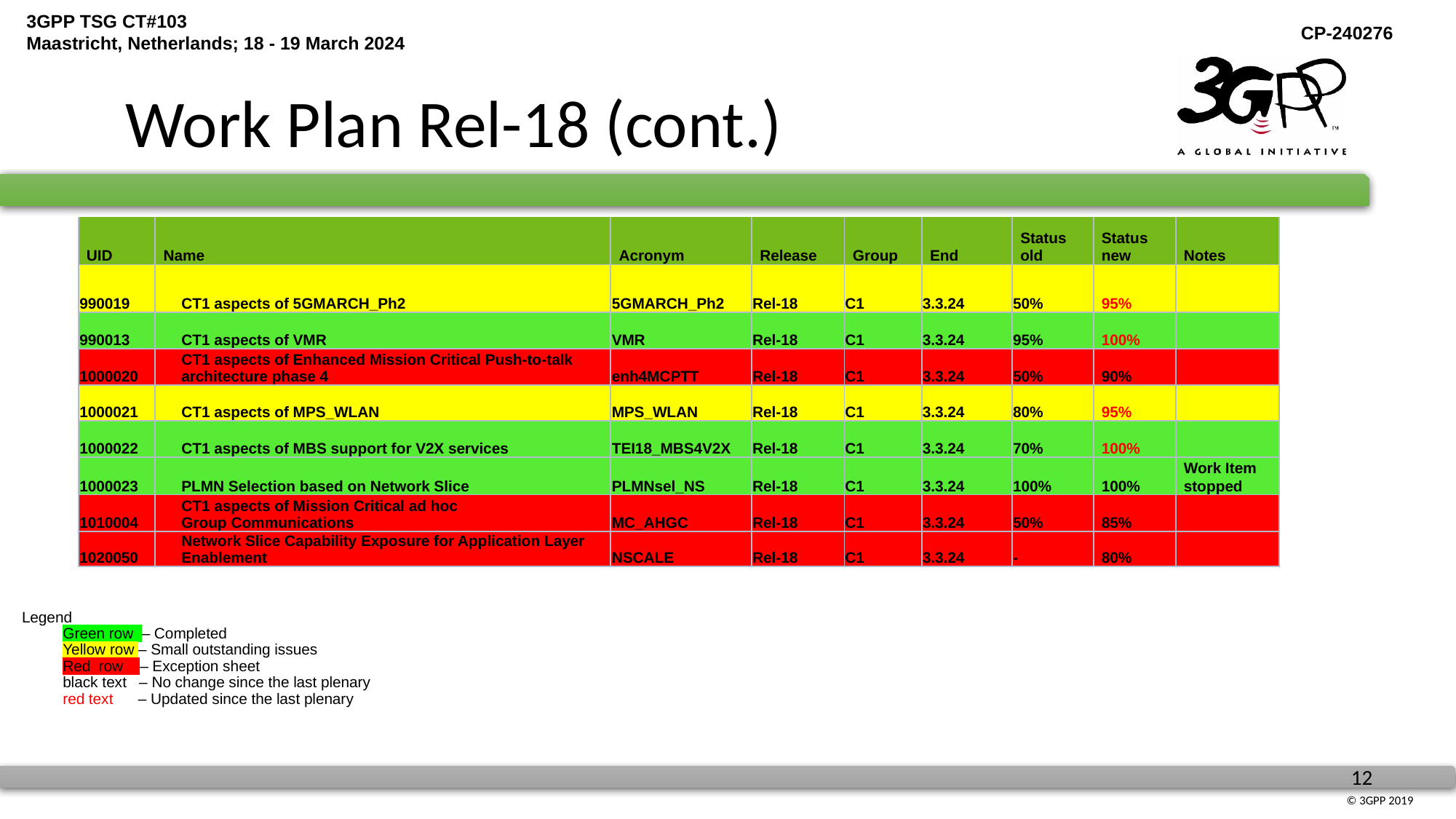

# Work Plan Rel-18 (cont.)
| UID | Name | Acronym | Release | Group | End | Status old | Status new | Notes |
| --- | --- | --- | --- | --- | --- | --- | --- | --- |
| 990019 | CT1 aspects of 5GMARCH\_Ph2 | 5GMARCH\_Ph2 | Rel-18 | C1 | 3.3.24 | 50% | 95% |  |
| 990013 | CT1 aspects of VMR | VMR | Rel-18 | C1 | 3.3.24 | 95% | 100% |  |
| 1000020 | CT1 aspects of Enhanced Mission Critical Push-to-talk architecture phase 4 | enh4MCPTT | Rel-18 | C1 | 3.3.24 | 50% | 90% |  |
| 1000021 | CT1 aspects of MPS\_WLAN | MPS\_WLAN | Rel-18 | C1 | 3.3.24 | 80% | 95% |  |
| 1000022 | CT1 aspects of MBS support for V2X services | TEI18\_MBS4V2X | Rel-18 | C1 | 3.3.24 | 70% | 100% |  |
| 1000023 | PLMN Selection based on Network Slice | PLMNsel\_NS | Rel-18 | C1 | 3.3.24 | 100% | 100% | Work Item stopped |
| 1010004 | CT1 aspects of Mission Critical ad hoc Group Communications | MC\_AHGC | Rel-18 | C1 | 3.3.24 | 50% | 85% |  |
| 1020050 | Network Slice Capability Exposure for Application Layer Enablement | NSCALE | Rel-18 | C1 | 3.3.24 | - | 80% |  |
Legend
Green row  – Completed
	Yellow row – Small outstanding issues
Red  row    – Exception sheet
	black text   – No change since the last plenary
	red text      – Updated since the last plenary